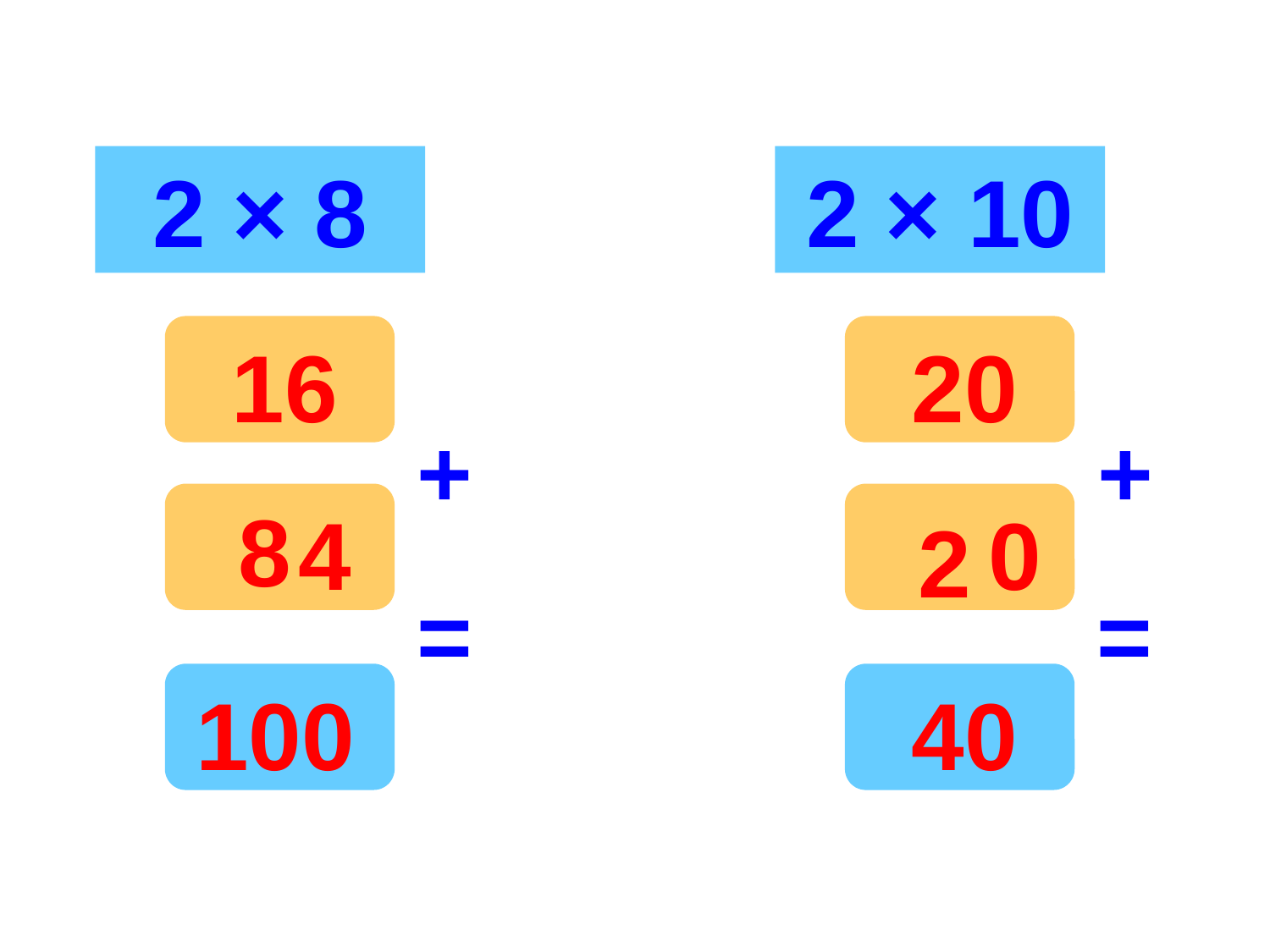

2 × 8
2 × 10

16
20
+
+

8
4
0
2
=
=

100
40